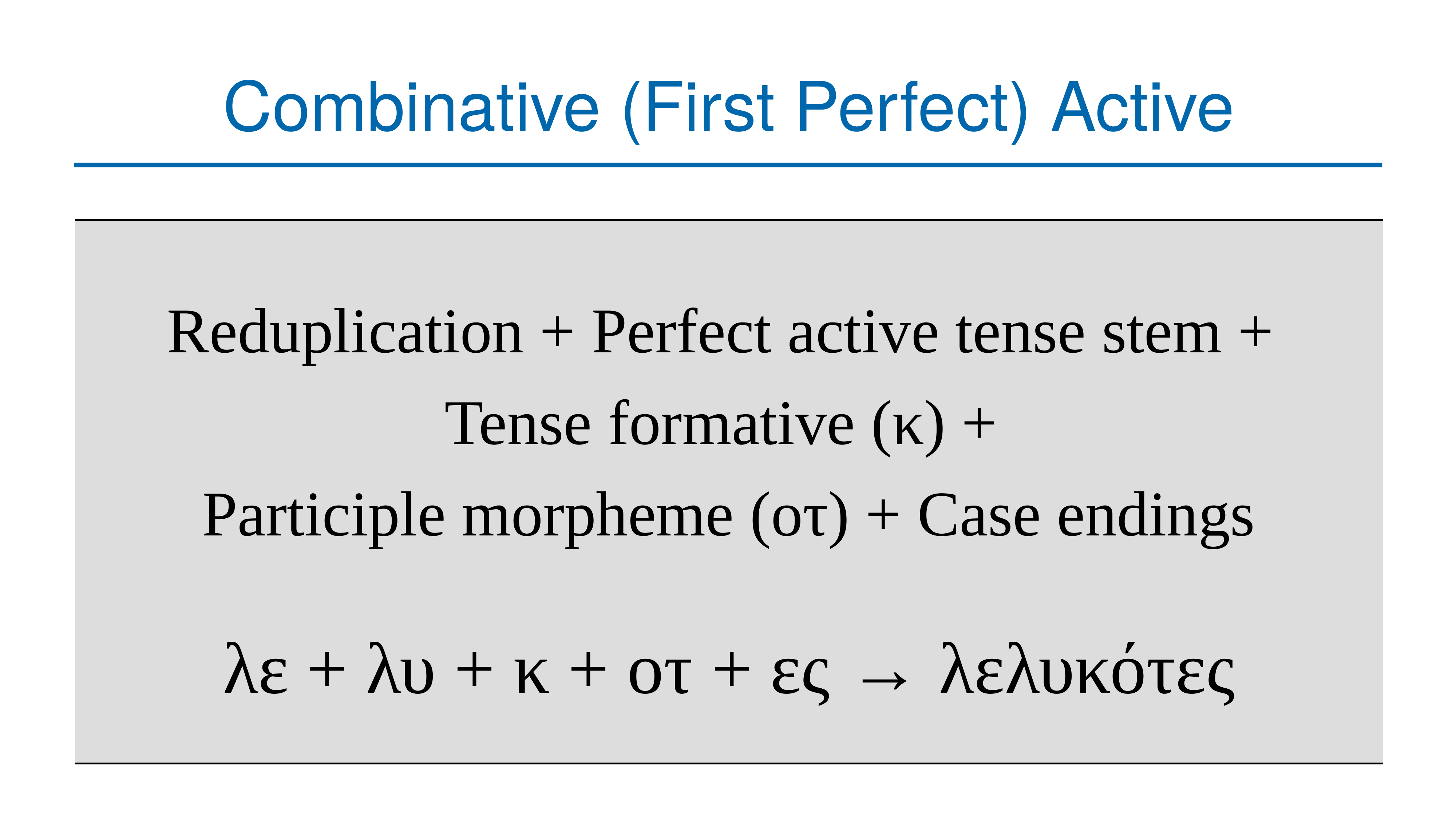

# Combinative (First Perfect) Active
| Reduplication + Perfect active tense stem + Tense formative (κ) + Participle morpheme (οτ) + Case endings λε + λυ + κ + οτ + ες → λελυκότες |
| --- |